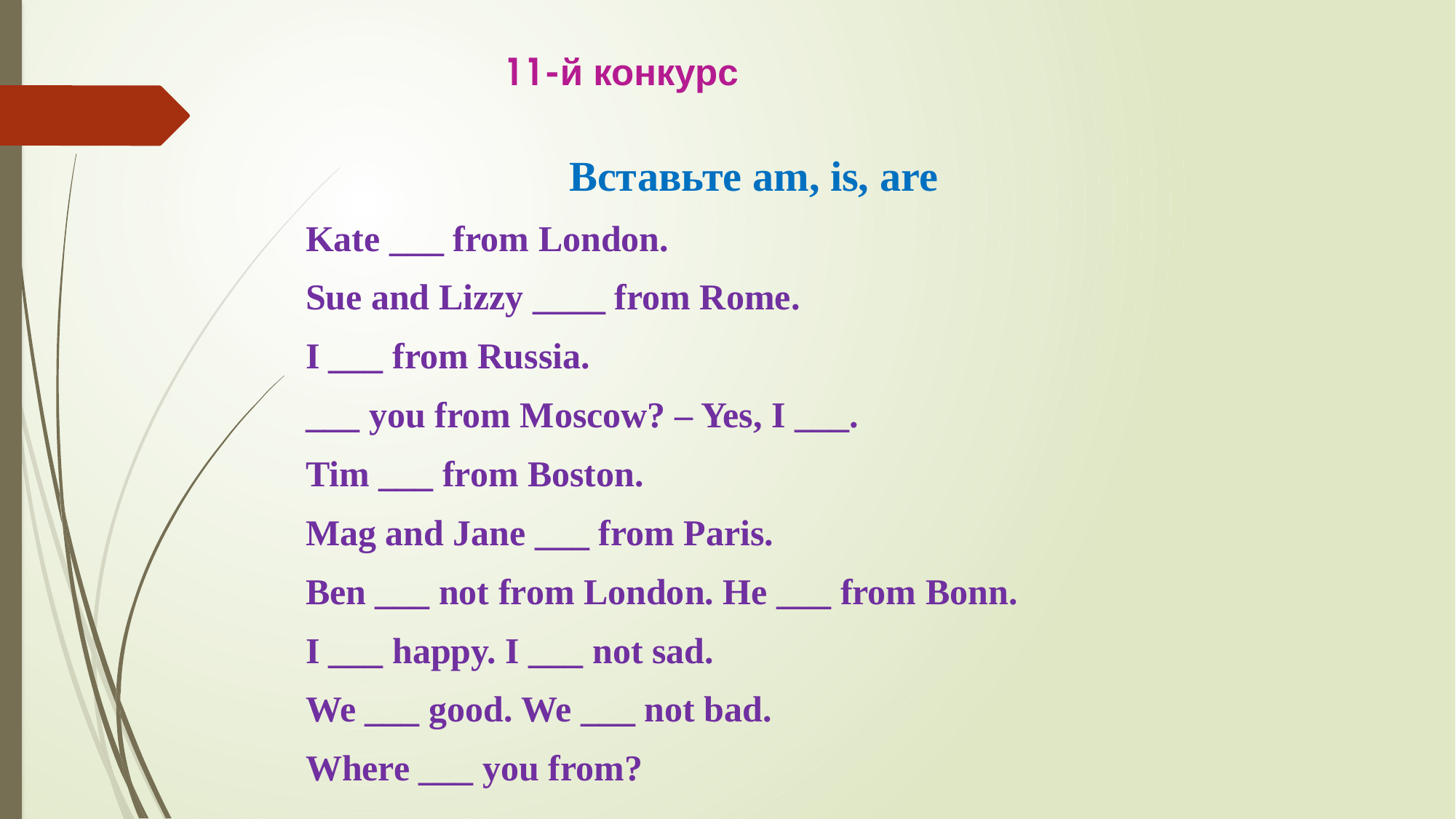

# 11-й конкурс
                         Вставьте am, is, are
Kate ___ from London.
Sue and Lizzy ____ from Rome.
I ___ from Russia.
___ you from Moscow? – Yes, I ___.
Tim ___ from Boston.
Mag and Jane ___ from Paris.
Ben ___ not from London. He ___ from Bonn.
I ___ happy. I ___ not sad.
We ___ good. We ___ not bad.
Where ___ you from?